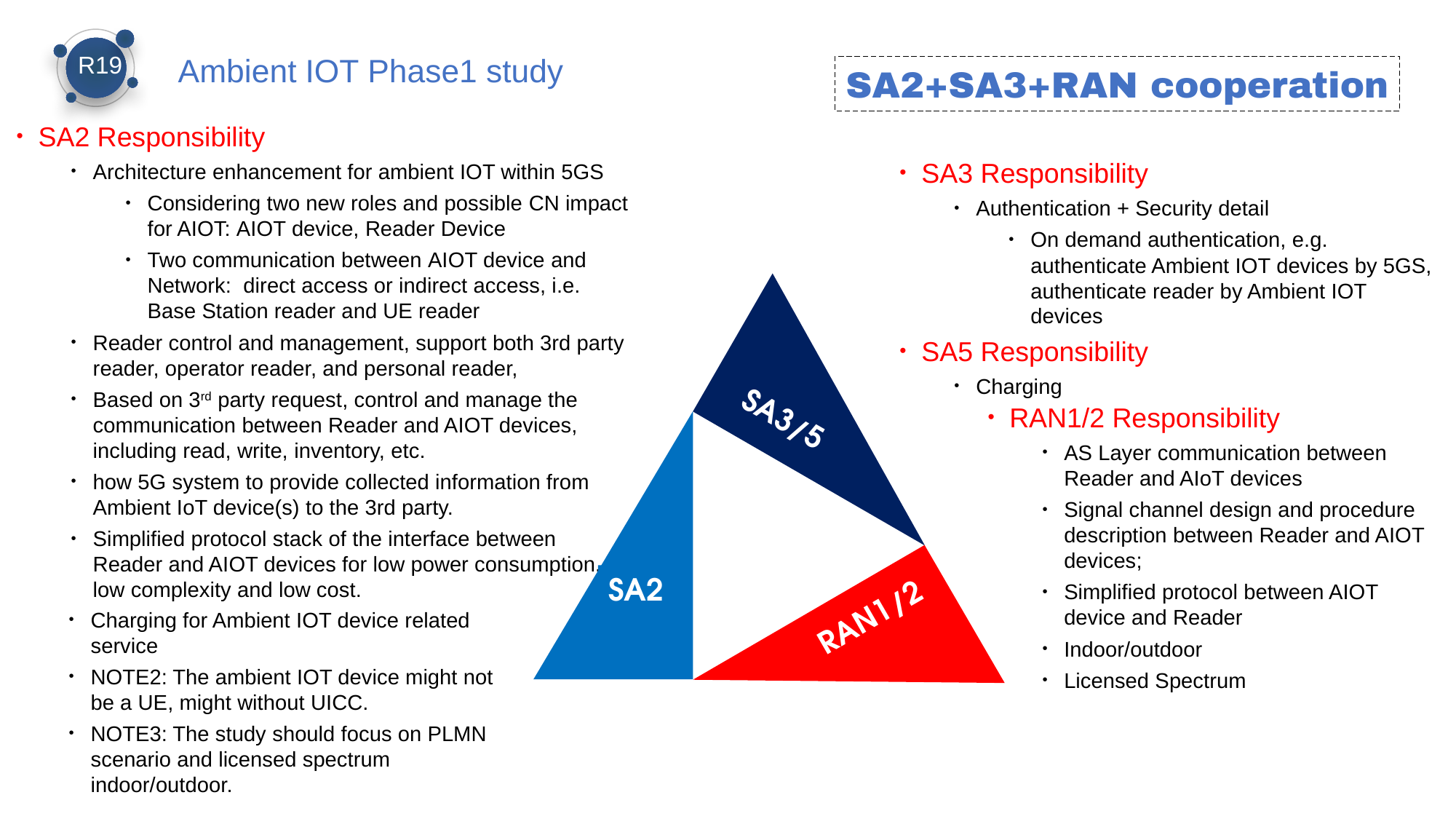

R19
Ambient IOT Phase1 study
SA2+SA3+RAN cooperation
SA2 Responsibility
Architecture enhancement for ambient IOT within 5GS
Considering two new roles and possible CN impact for AIOT: AIOT device, Reader Device
Two communication between AIOT device and Network:  direct access or indirect access, i.e. Base Station reader and UE reader
Reader control and management, support both 3rd party reader, operator reader, and personal reader,
Based on 3rd party request, control and manage the communication between Reader and AIOT devices, including read, write, inventory, etc.
how 5G system to provide collected information from Ambient IoT device(s) to the 3rd party.
Simplified protocol stack of the interface between Reader and AIOT devices for low power consumption, low complexity and low cost.

SA3 Responsibility
Authentication + Security detail
On demand authentication, e.g. authenticate Ambient IOT devices by 5GS, authenticate reader by Ambient IOT devices
SA5 Responsibility
Charging

SA3/5
RAN1/2 Responsibility
AS Layer communication between Reader and AIoT devices
Signal channel design and procedure description between Reader and AIOT devices;
Simplified protocol between AIOT device and Reader
Indoor/outdoor
Licensed Spectrum

SA2
RAN1/2

Charging for Ambient IOT device related service
NOTE2: The ambient IOT device might not be a UE, might without UICC.
NOTE3: The study should focus on PLMN scenario and licensed spectrum indoor/outdoor.